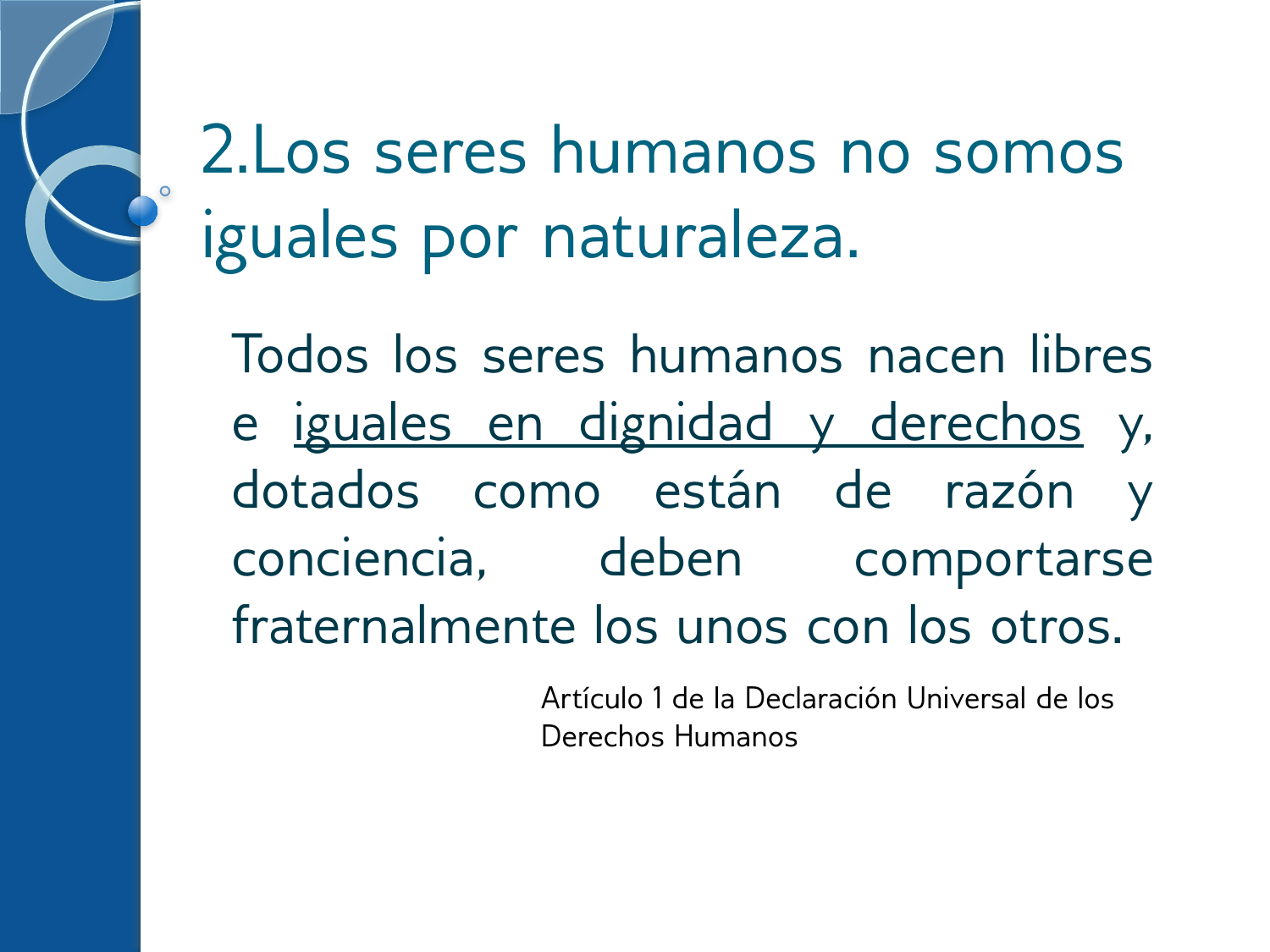

# 2.Los seres humanos no somos iguales por naturaleza.
Todos los seres humanos nacen libres e iguales en dignidad y derechos y, dotados como están de razón y conciencia, deben comportarse fraternalmente los unos con los otros.

Artículo 1 de la Declaración Universal de los Derechos Humanos